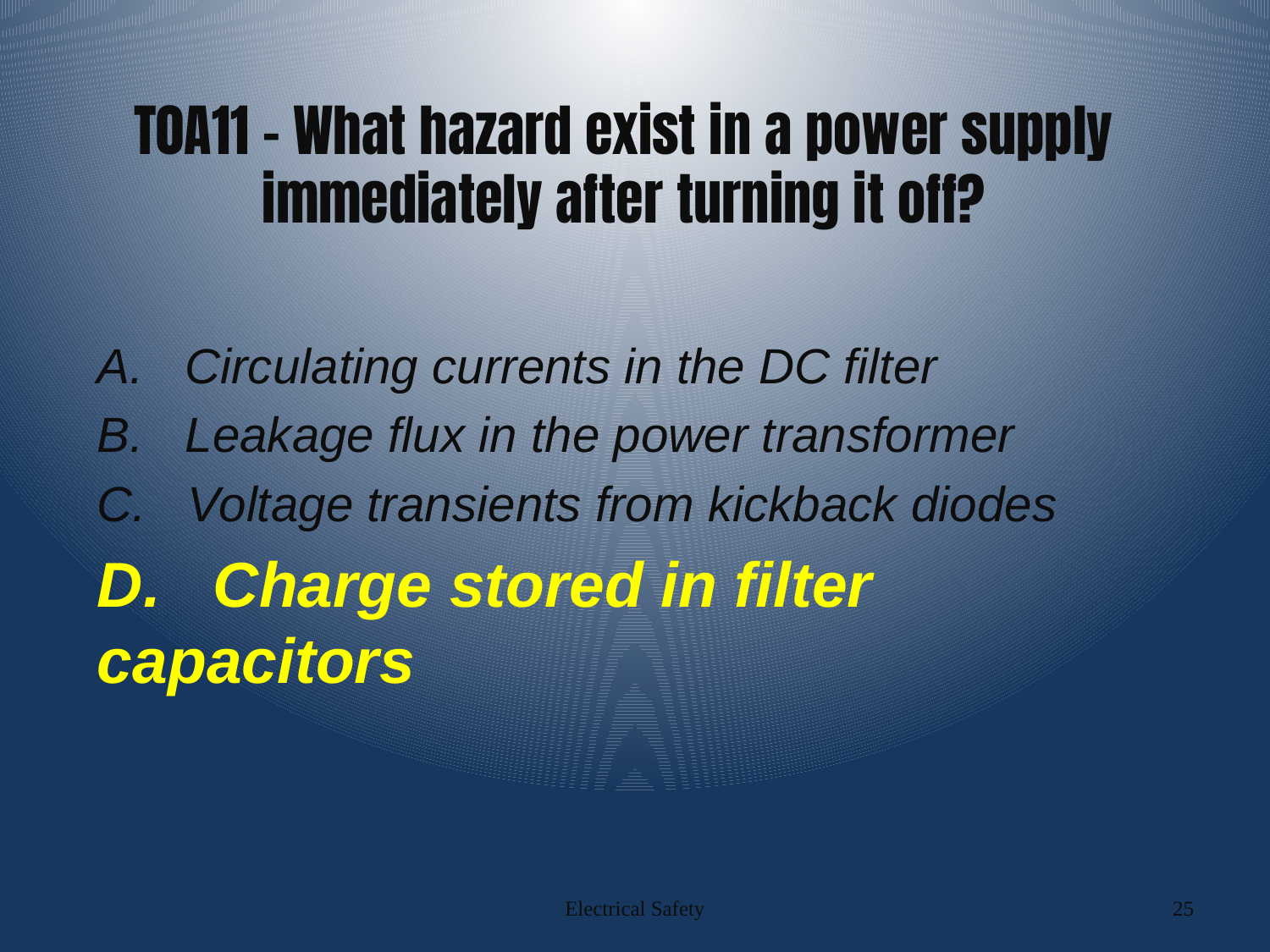

# T0A11 - What hazard exist in a power supply immediately after turning it off?
A.   Circulating currents in the DC filter
B.   Leakage flux in the power transformer
C.   Voltage transients from kickback diodes
D.   Charge stored in filter capacitors
Electrical Safety
25